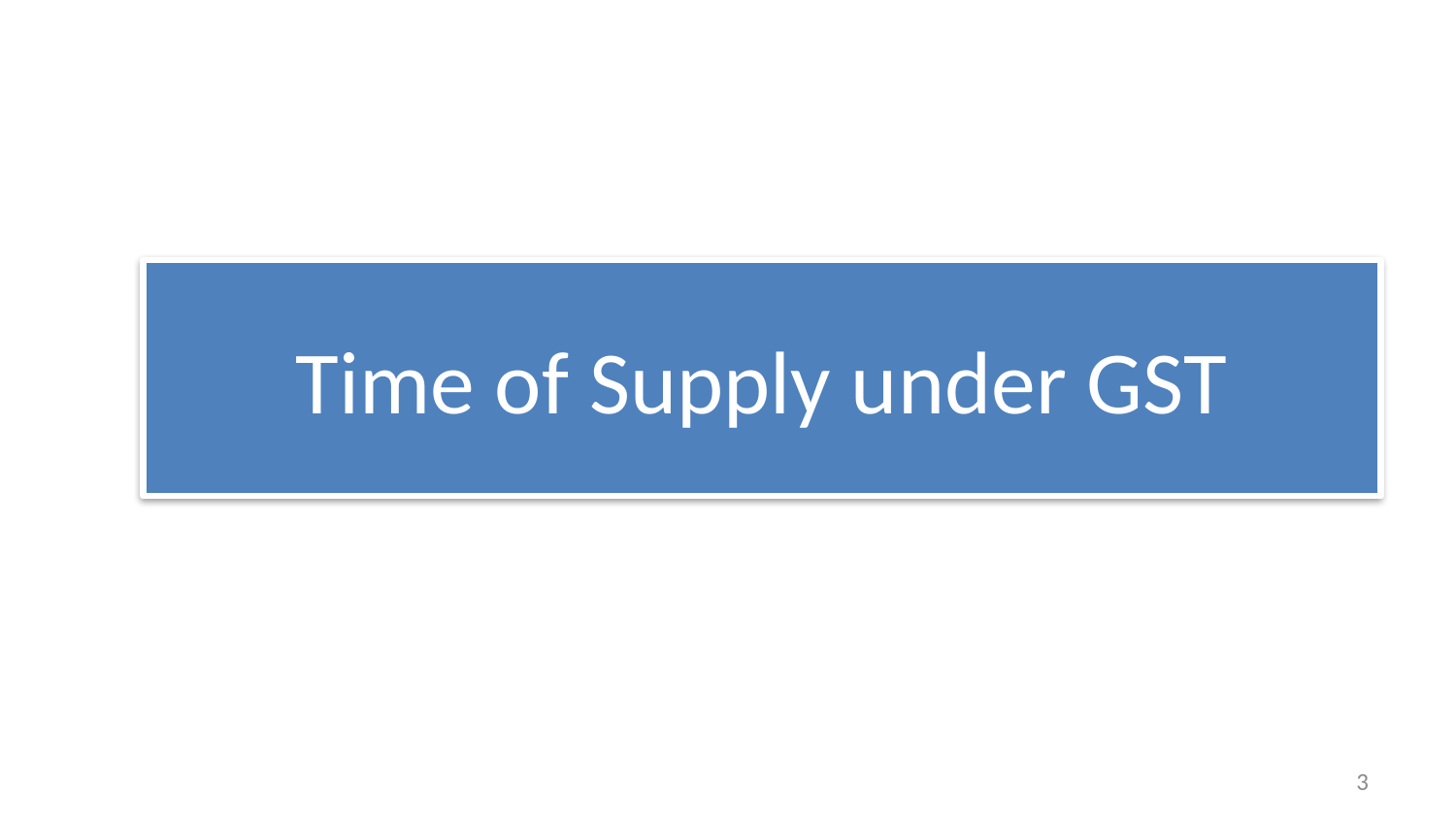

# Time of Supply under GST
3